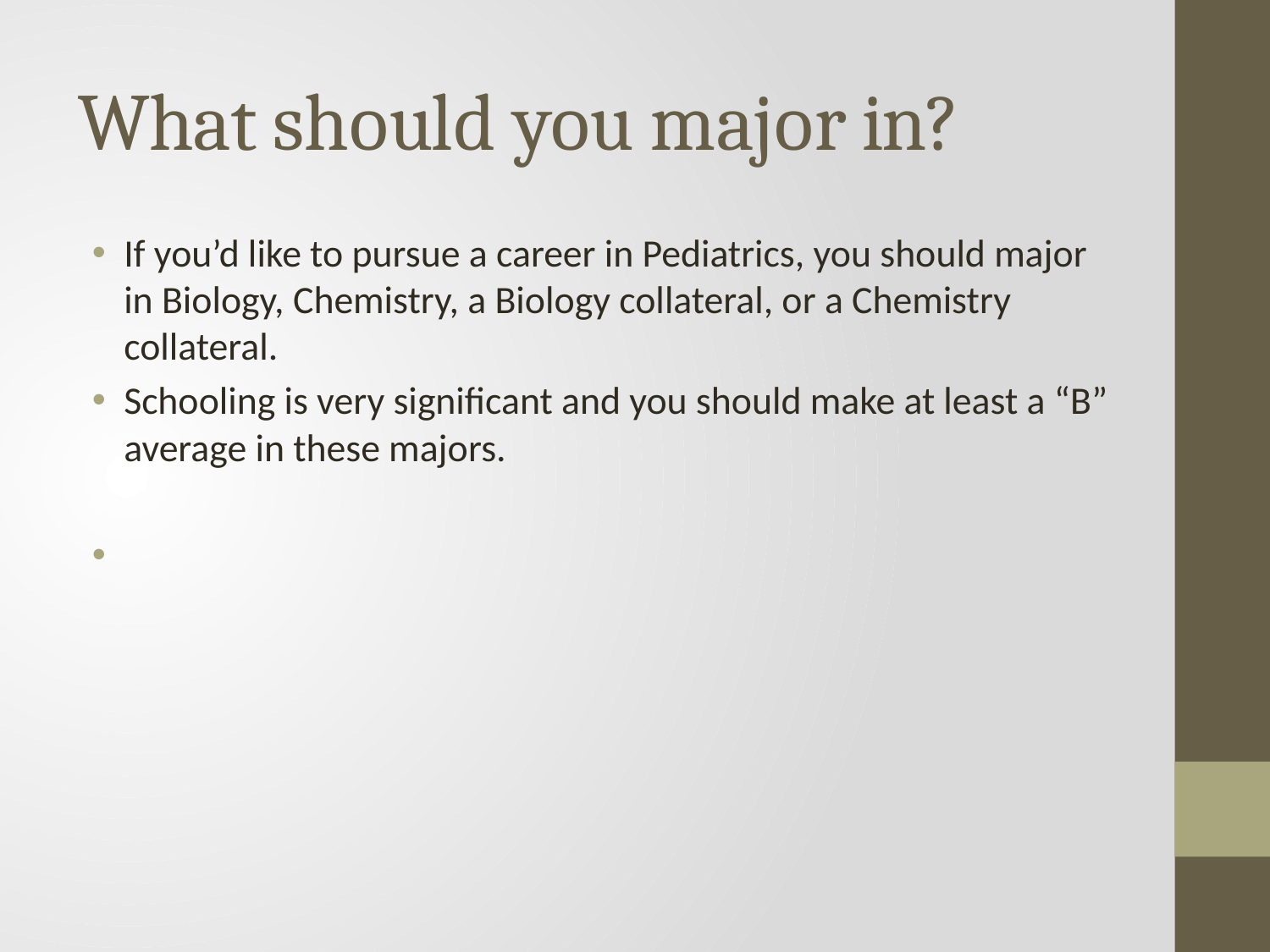

# What should you major in?
If you’d like to pursue a career in Pediatrics, you should major in Biology, Chemistry, a Biology collateral, or a Chemistry collateral.
Schooling is very significant and you should make at least a “B” average in these majors.